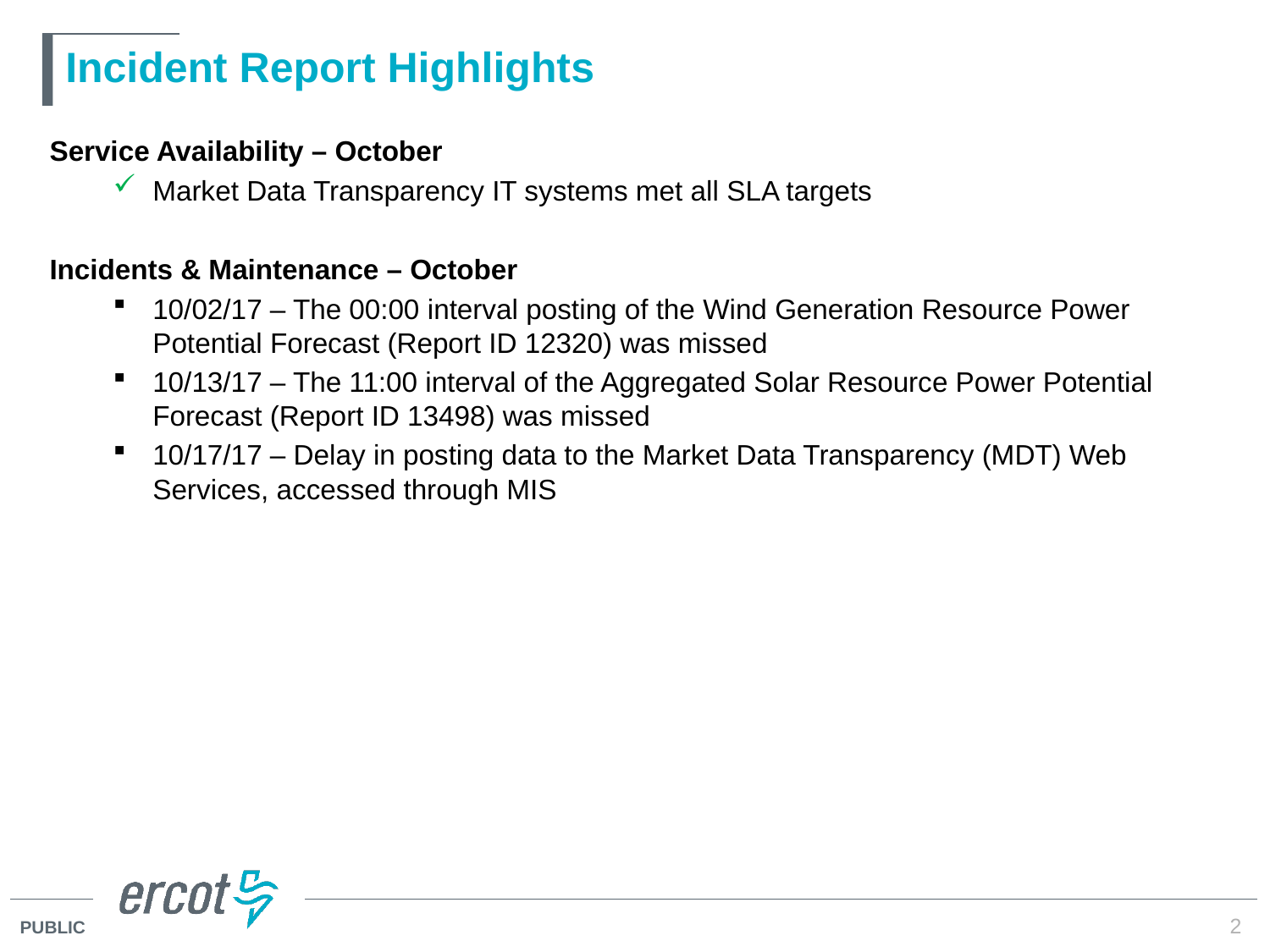

# Incident Report Highlights
Service Availability – October
Market Data Transparency IT systems met all SLA targets

Incidents & Maintenance – October
10/02/17 – The 00:00 interval posting of the Wind Generation Resource Power Potential Forecast (Report ID 12320) was missed
10/13/17 – The 11:00 interval of the Aggregated Solar Resource Power Potential Forecast (Report ID 13498) was missed
10/17/17 – Delay in posting data to the Market Data Transparency (MDT) Web Services, accessed through MIS

2